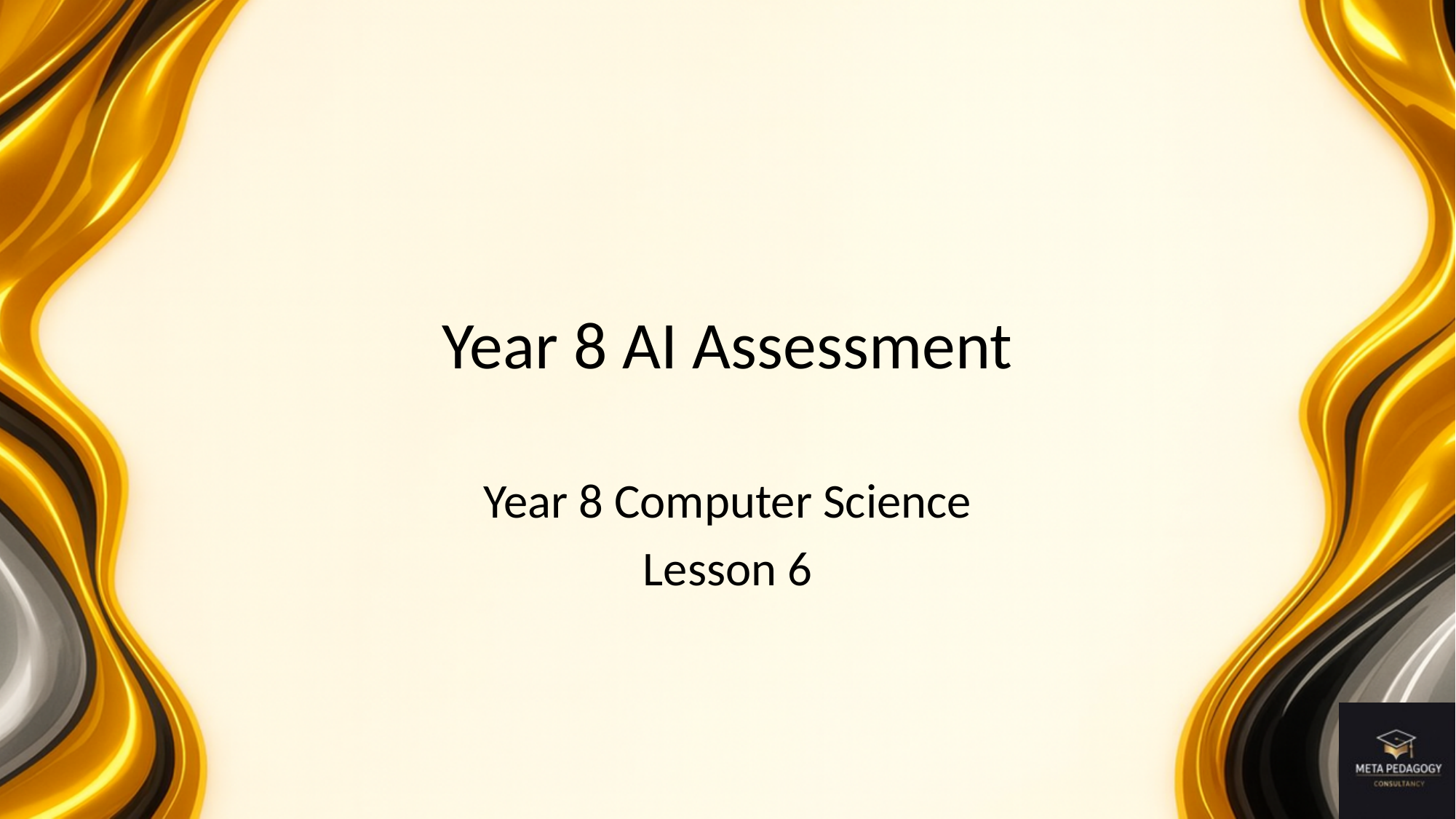

# Year 8 AI Assessment
Year 8 Computer Science
Lesson 6